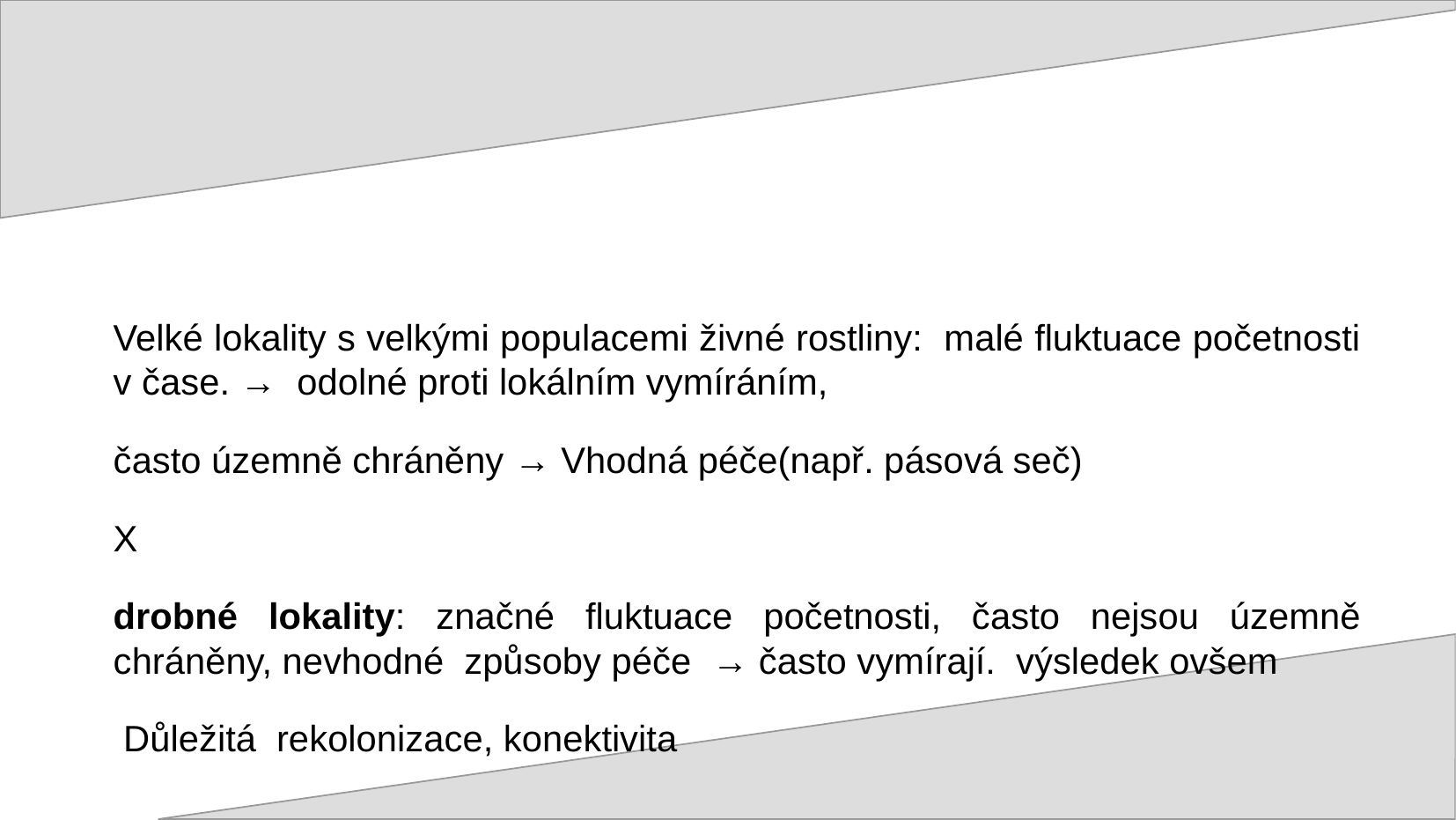

#
Velké lokality s velkými populacemi živné rostliny:  malé fluktuace početnosti v čase. →  odolné proti lokálním vymíráním,
často územně chráněny → Vhodná péče(např. pásová seč)
X
drobné lokality: značné fluktuace početnosti, často nejsou územně chráněny, nevhodné  způsoby péče  → často vymírají.  výsledek ovšem
 Důležitá  rekolonizace, konektivita